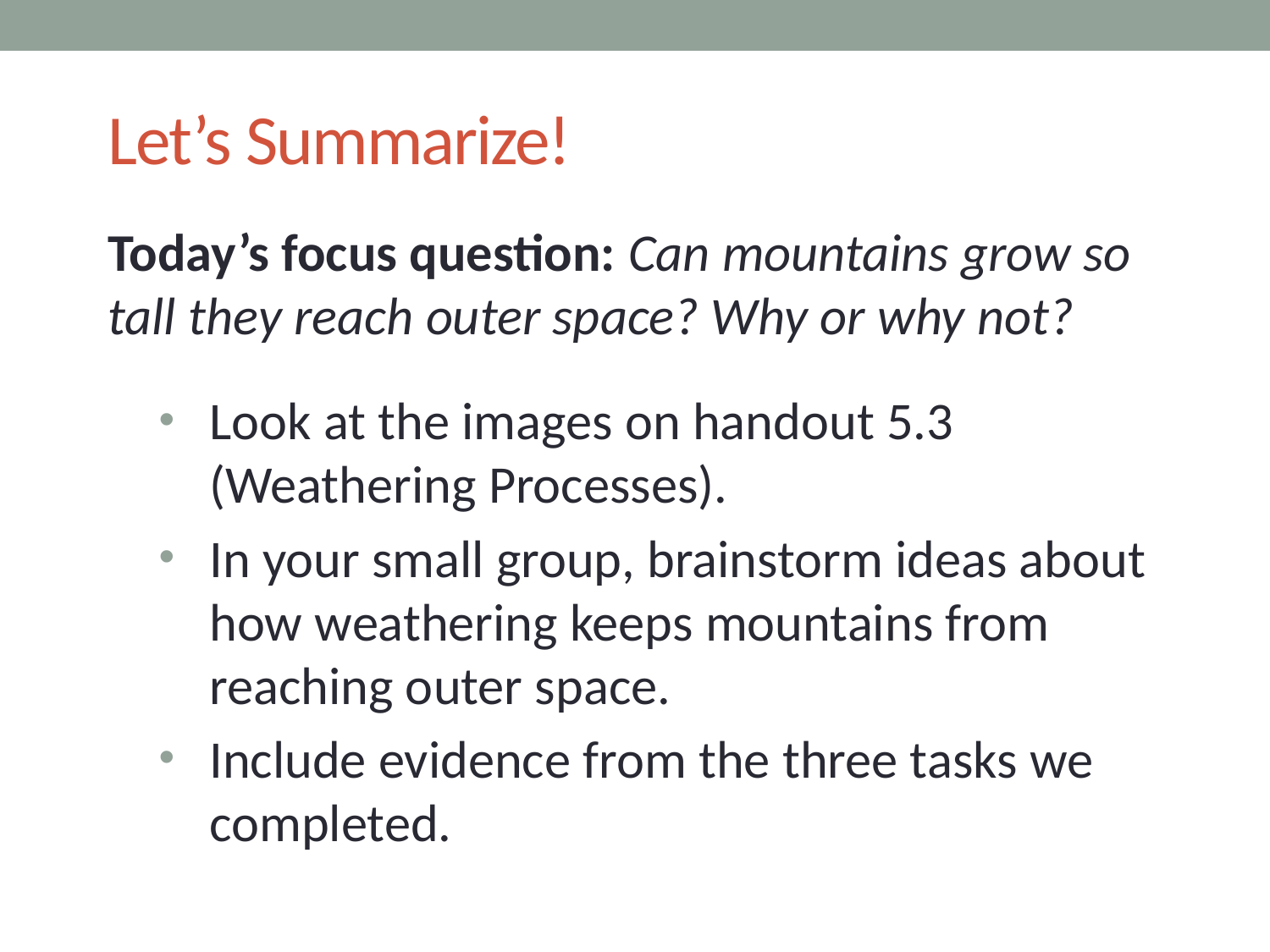

# Let’s Summarize!
Today’s focus question: Can mountains grow so tall they reach outer space? Why or why not?
Look at the images on handout 5.3 (Weathering Processes).
In your small group, brainstorm ideas about how weathering keeps mountains from reaching outer space.
Include evidence from the three tasks we completed.